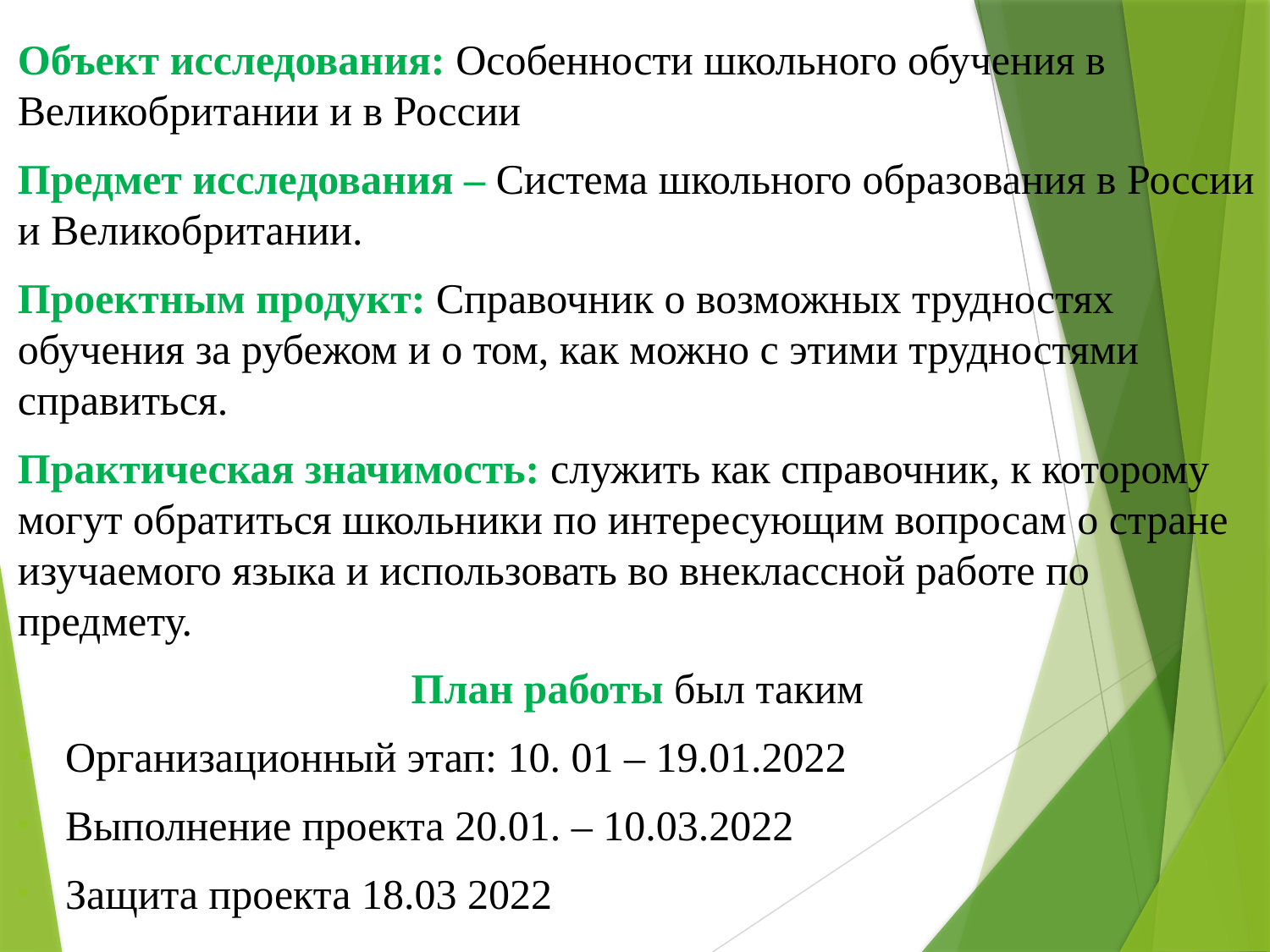

Объект исследования: Особенности школьного обучения в Великобритании и в России
Предмет исследования – Система школьного образования в России и Великобритании.
Проектным продукт: Справочник о возможных трудностях обучения за рубежом и о том, как можно с этими трудностями справиться.
Практическая значимость: служить как справочник, к которому могут обратиться школьники по интересующим вопросам о стране изучаемого языка и использовать во внеклассной работе по предмету.
План работы был таким
Организационный этап: 10. 01 – 19.01.2022
Выполнение проекта 20.01. – 10.03.2022
Защита проекта 18.03 2022

#